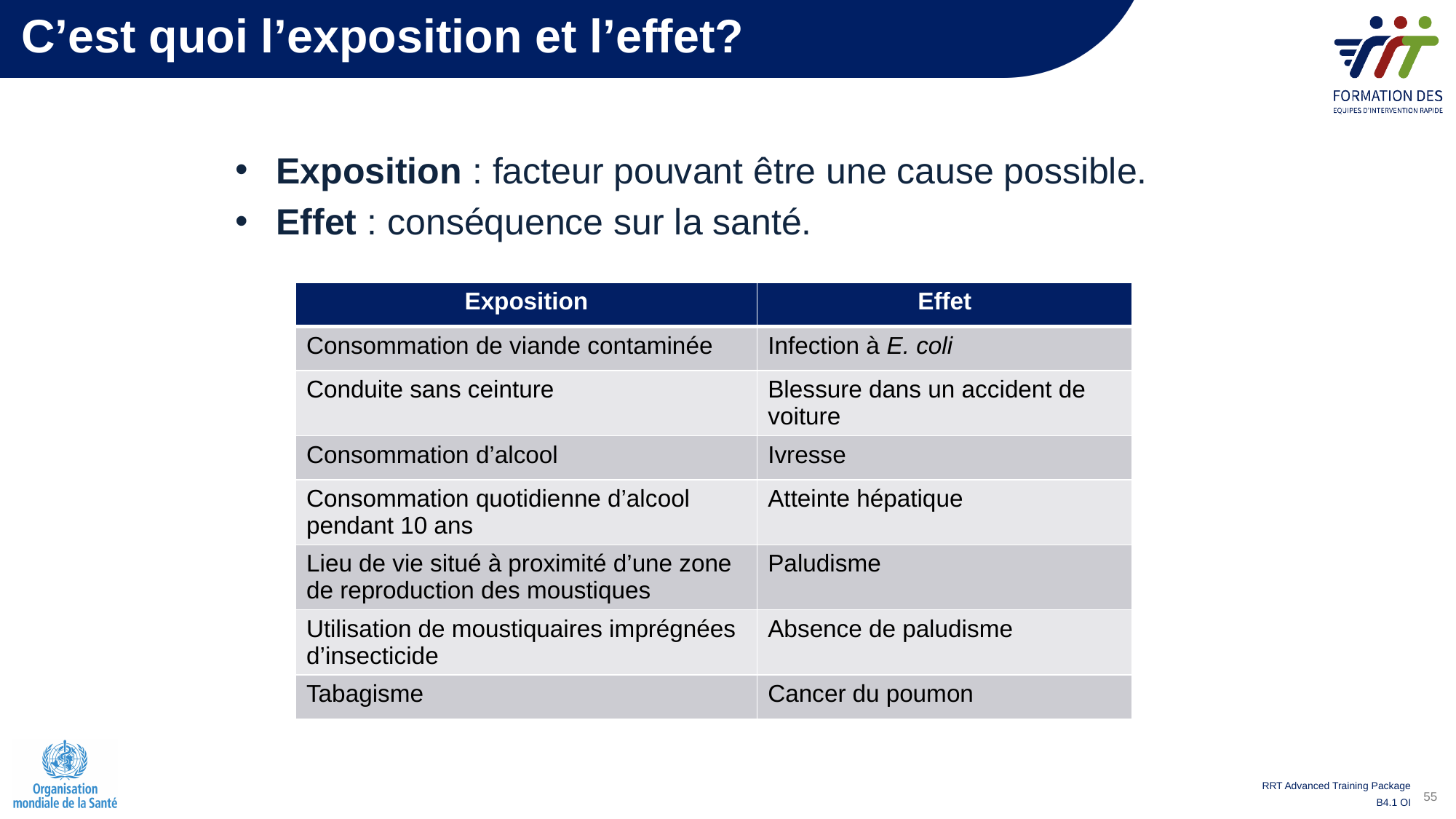

C’est quoi l’exposition et l’effet?
Exposition : facteur pouvant être une cause possible.
Effet : conséquence sur la santé.

| Exposition | Effet |
| --- | --- |
| Consommation de viande contaminée | Infection à E. coli |
| Conduite sans ceinture | Blessure dans un accident de voiture |
| Consommation d’alcool | Ivresse |
| Consommation quotidienne d’alcool pendant 10 ans | Atteinte hépatique |
| Lieu de vie situé à proximité d’une zone de reproduction des moustiques | Paludisme |
| Utilisation de moustiquaires imprégnées d’insecticide | Absence de paludisme |
| Tabagisme | Cancer du poumon |